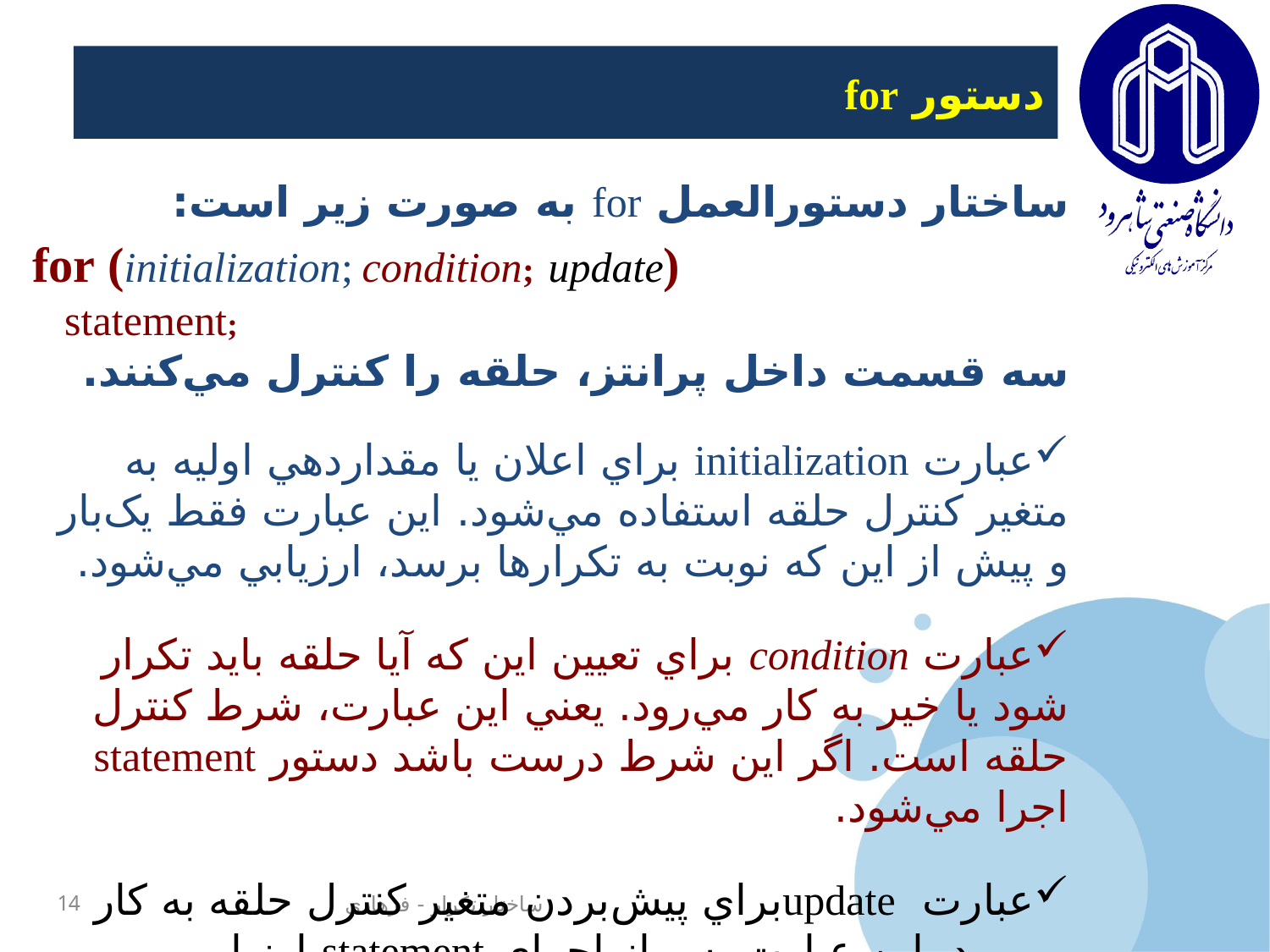

# دستور for
ساختار دستورالعمل for به صورت زير است:
for (initialization; condition; update)
    statement;
سه قسمت داخل پرانتز، حلقه را کنترل مي‌کنند.

عبارت initialization براي اعلان يا مقداردهي اوليه به متغير کنترل حلقه استفاده مي‌شود. اين عبارت فقط يک‌بار و پيش از اين که نوبت به تکرارها برسد، ارزيابي مي‌شود.

عبارت condition براي تعيين اين که آيا حلقه بايد تکرار شود يا خير به کار مي‌رود. يعني اين عبارت، شرط کنترل حلقه است. اگر اين شرط درست باشد دستور statement اجرا مي‌شود.

عبارت  updateبراي پيش‌بردن متغير کنترل حلقه به کار مي‌رود. اين عبارت پس از اجراي statement ارزيابي مي‌گردد.

14
ساختار تکرار - فرهادي